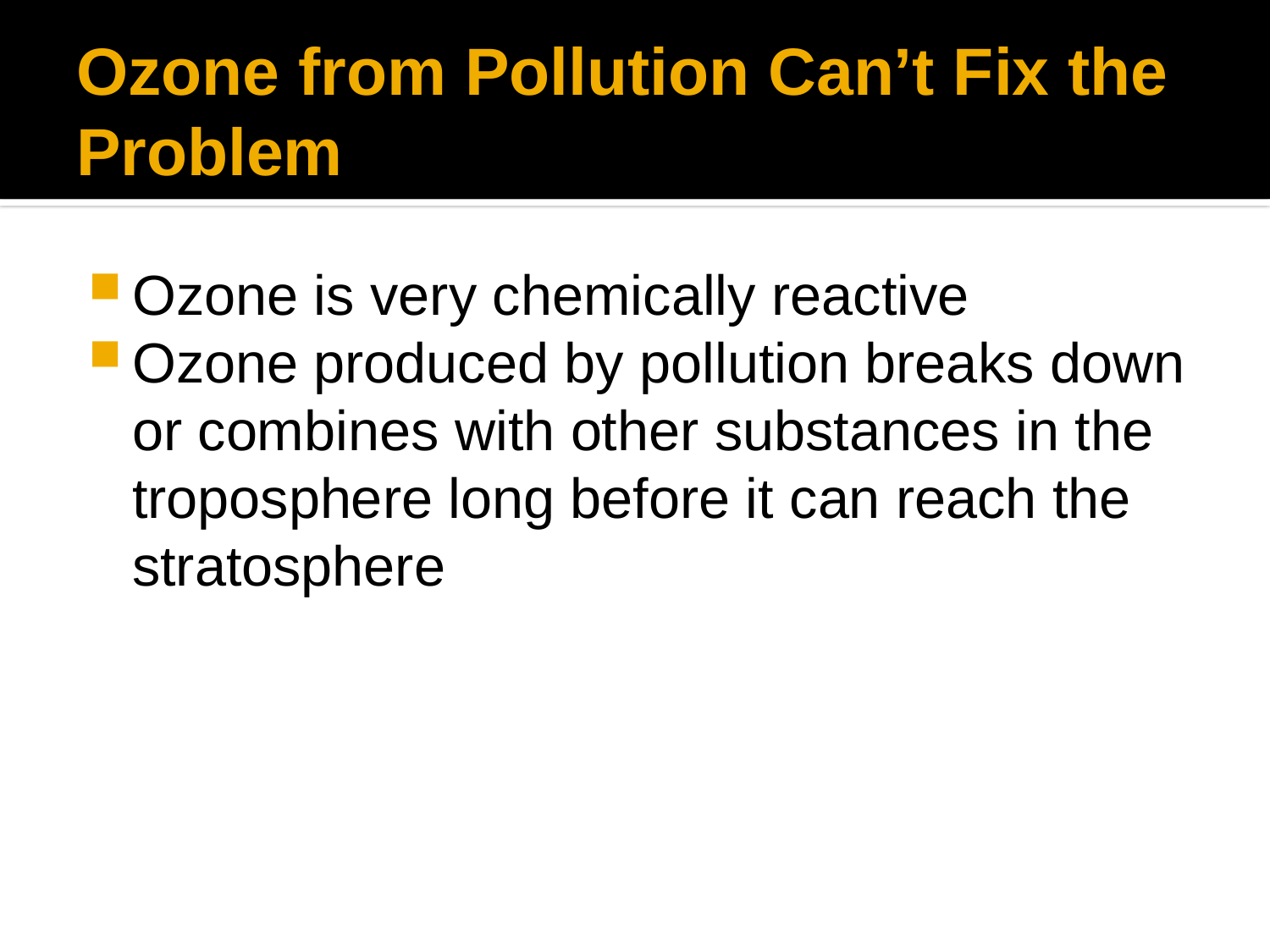

# Ozone from Pollution Can’t Fix the Problem
Ozone is very chemically reactive
Ozone produced by pollution breaks down or combines with other substances in the troposphere long before it can reach the stratosphere